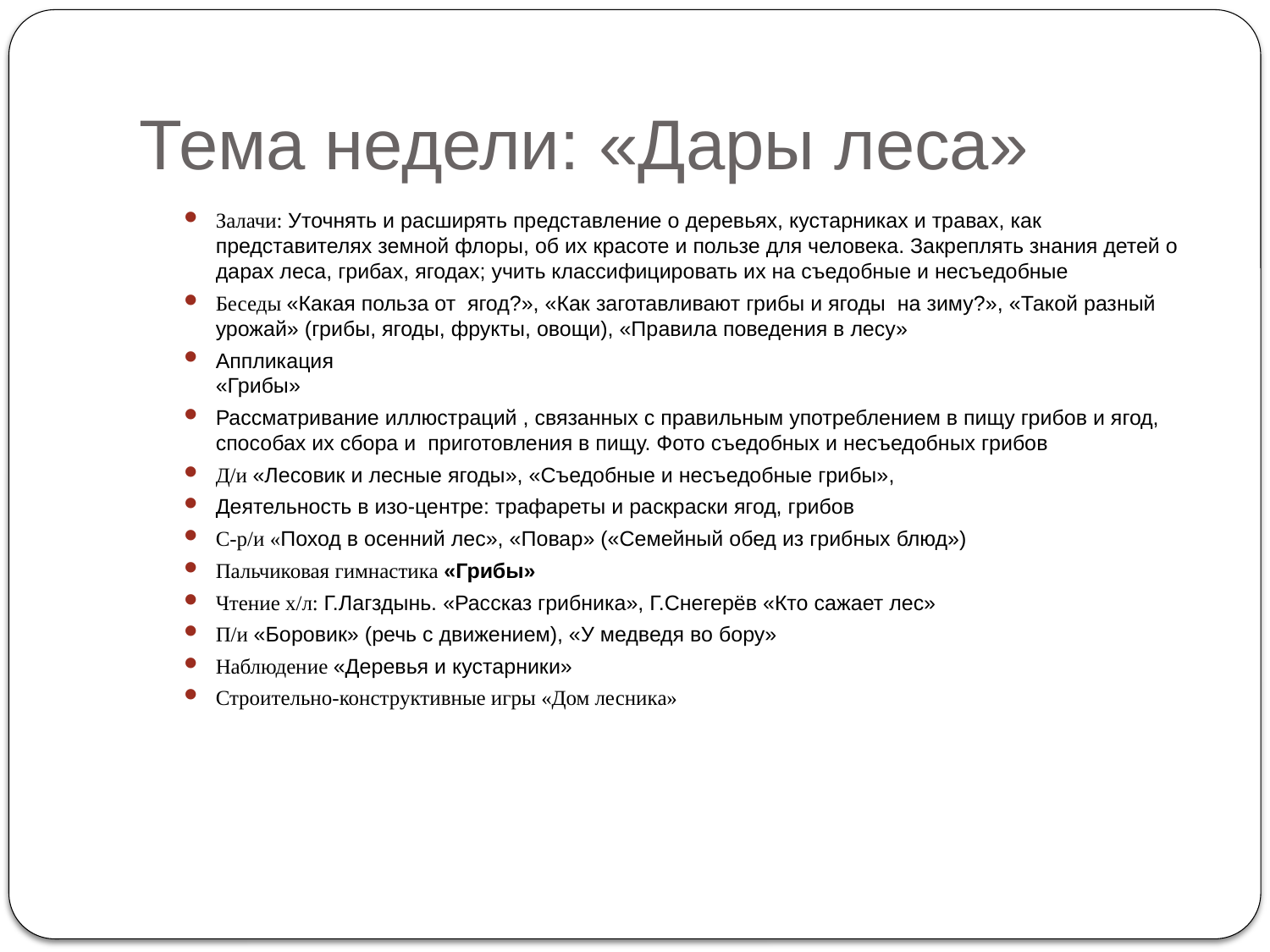

# Тема недели: «Дары леса»
Залачи: Уточнять и расширять представление о деревьях, кустарниках и травах, как представителях земной флоры, об их красоте и пользе для человека. Закреплять знания детей о дарах леса, грибах, ягодах; учить классифицировать их на съедобные и несъедобные
Беседы «Какая польза от  ягод?», «Как заготавливают грибы и ягоды  на зиму?», «Такой разный урожай» (грибы, ягоды, фрукты, овощи), «Правила поведения в лесу»
Аппликация 
«Грибы»
Рассматривание иллюстраций , связанных с правильным употреблением в пищу грибов и ягод, способах их сбора и  приготовления в пищу. Фото съедобных и несъедобных грибов
Д/и «Лесовик и лесные ягоды», «Съедобные и несъедобные грибы»,
Деятельность в изо-центре: трафареты и раскраски ягод, грибов
С-р/и «Поход в осенний лес», «Повар» («Семейный обед из грибных блюд»)
Пальчиковая гимнастика «Грибы»
Чтение х/л: Г.Лагздынь. «Рассказ грибника», Г.Снегерёв «Кто сажает лес»
П/и «Боровик» (речь с движением), «У медведя во бору»
Наблюдение «Деревья и кустарники»
Строительно-конструктивные игры «Дом лесника»